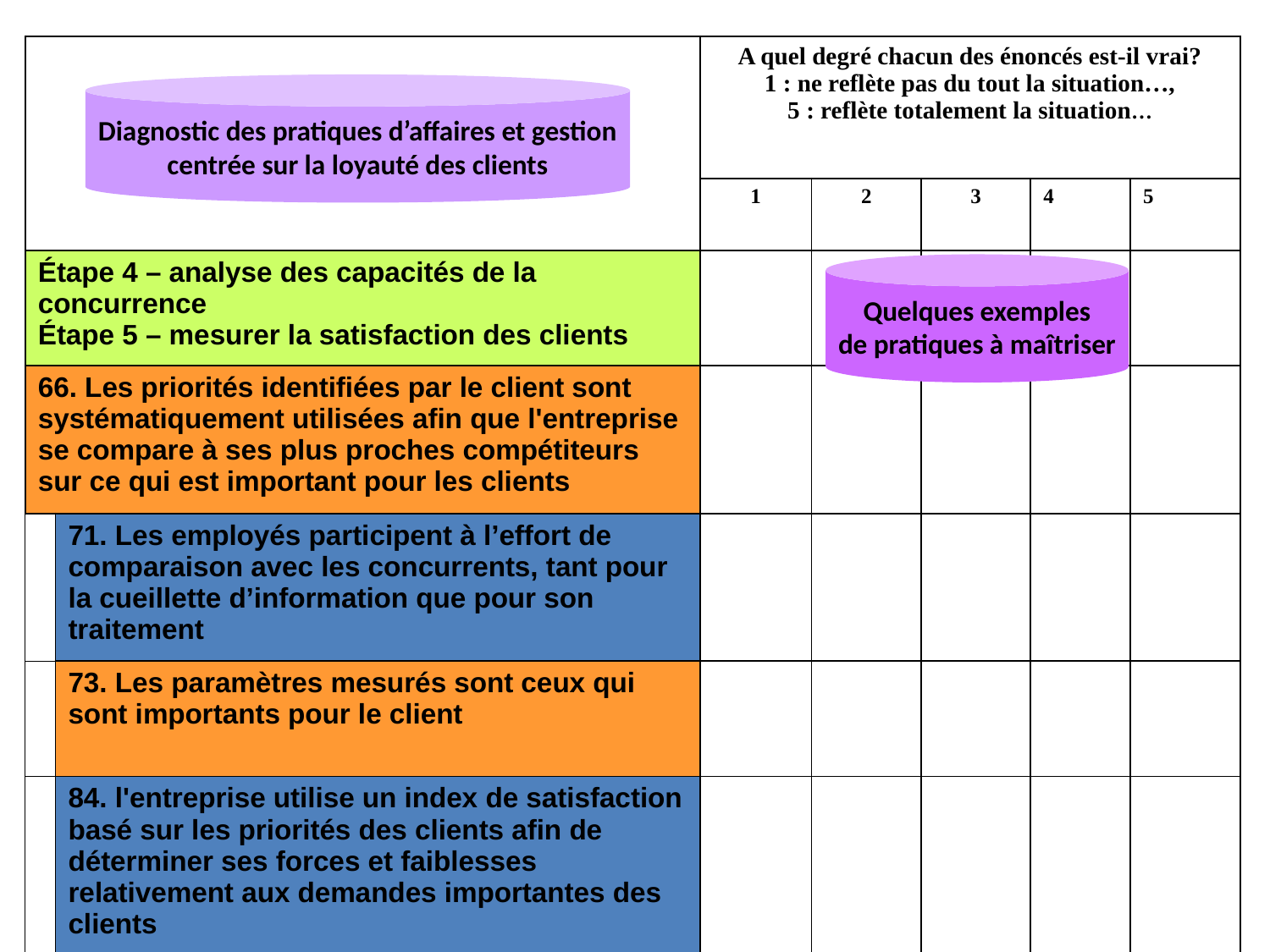

|  |  | A quel degré chacun des énoncés est-il vrai? 1 : ne reflète pas du tout la situation…, 5 : reflète totalement la situation… |  |  |  |  |
| --- | --- | --- | --- | --- | --- | --- |
|  |  | 1 | 2 | 3 | 4 | 5 |
| Étape 4 – analyse des capacités de la concurrence Étape 5 – mesurer la satisfaction des clients |  |  |  |  |  |  |
| 66. Les priorités identifiées par le client sont systématiquement utilisées afin que l'entreprise se compare à ses plus proches compétiteurs sur ce qui est important pour les clients |  |  |  |  |  |  |
|  | 71. Les employés participent à l’effort de comparaison avec les concurrents, tant pour la cueillette d’information que pour son traitement |  |  |  |  |  |
|  | 73. Les paramètres mesurés sont ceux qui sont importants pour le client |  |  |  |  |  |
|  | 84. l'entreprise utilise un index de satisfaction basé sur les priorités des clients afin de déterminer ses forces et faiblesses relativement aux demandes importantes des clients |  |  |  |  |  |
Diagnostic des pratiques d’affaires et gestion
centrée sur la loyauté des clients
Quelques exemples
de pratiques à maîtriser